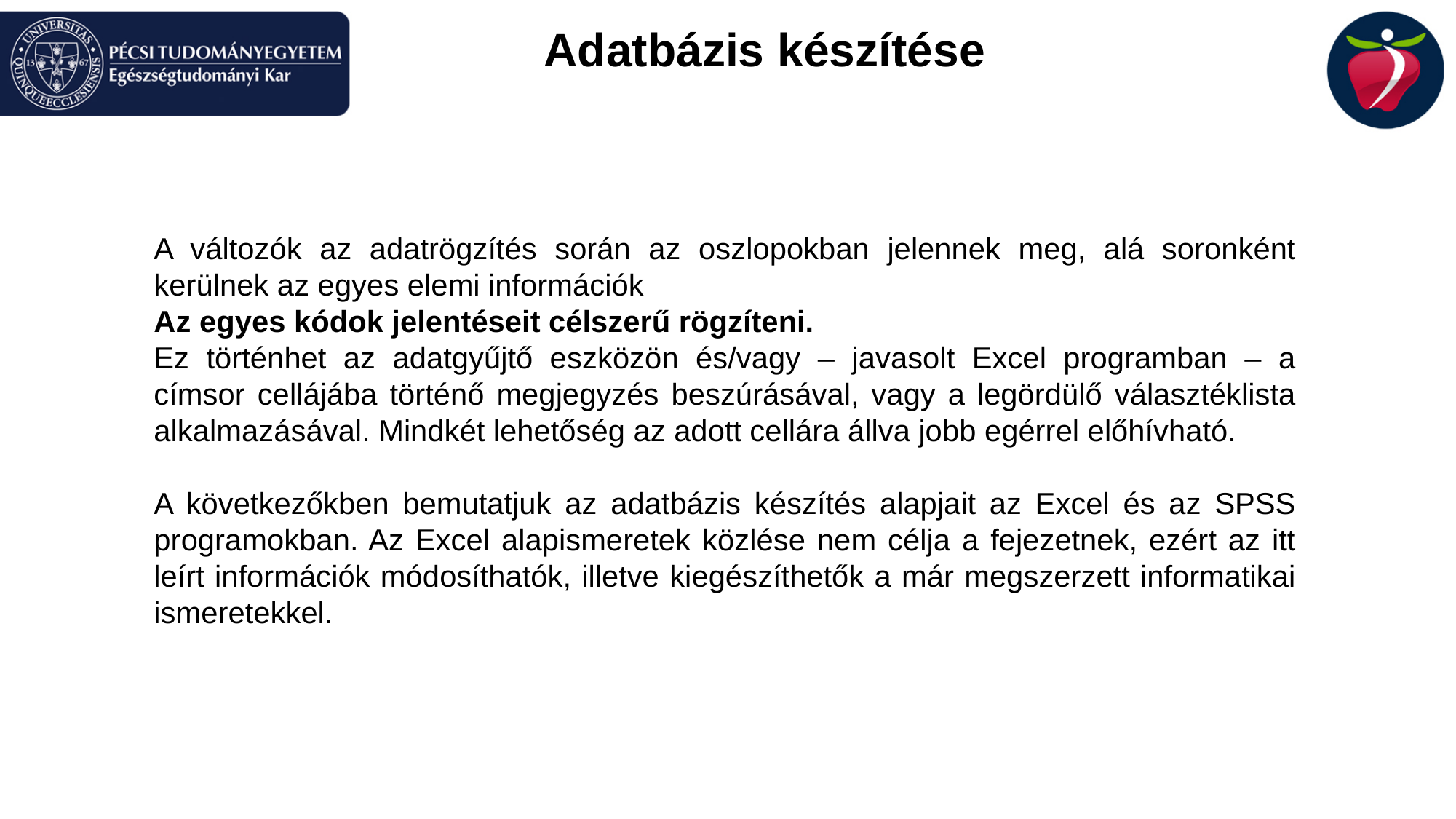

# Adatbázis készítése
A változók az adatrögzítés során az oszlopokban jelennek meg, alá soronként kerülnek az egyes elemi információk
Az egyes kódok jelentéseit célszerű rögzíteni.
Ez történhet az adatgyűjtő eszközön és/vagy – javasolt Excel programban – a címsor cellájába történő megjegyzés beszúrásával, vagy a legördülő választéklista alkalmazásával. Mindkét lehetőség az adott cellára állva jobb egérrel előhívható.

A következőkben bemutatjuk az adatbázis készítés alapjait az Excel és az SPSS programokban. Az Excel alapismeretek közlése nem célja a fejezetnek, ezért az itt leírt információk módosíthatók, illetve kiegészíthetők a már megszerzett informatikai ismeretekkel.